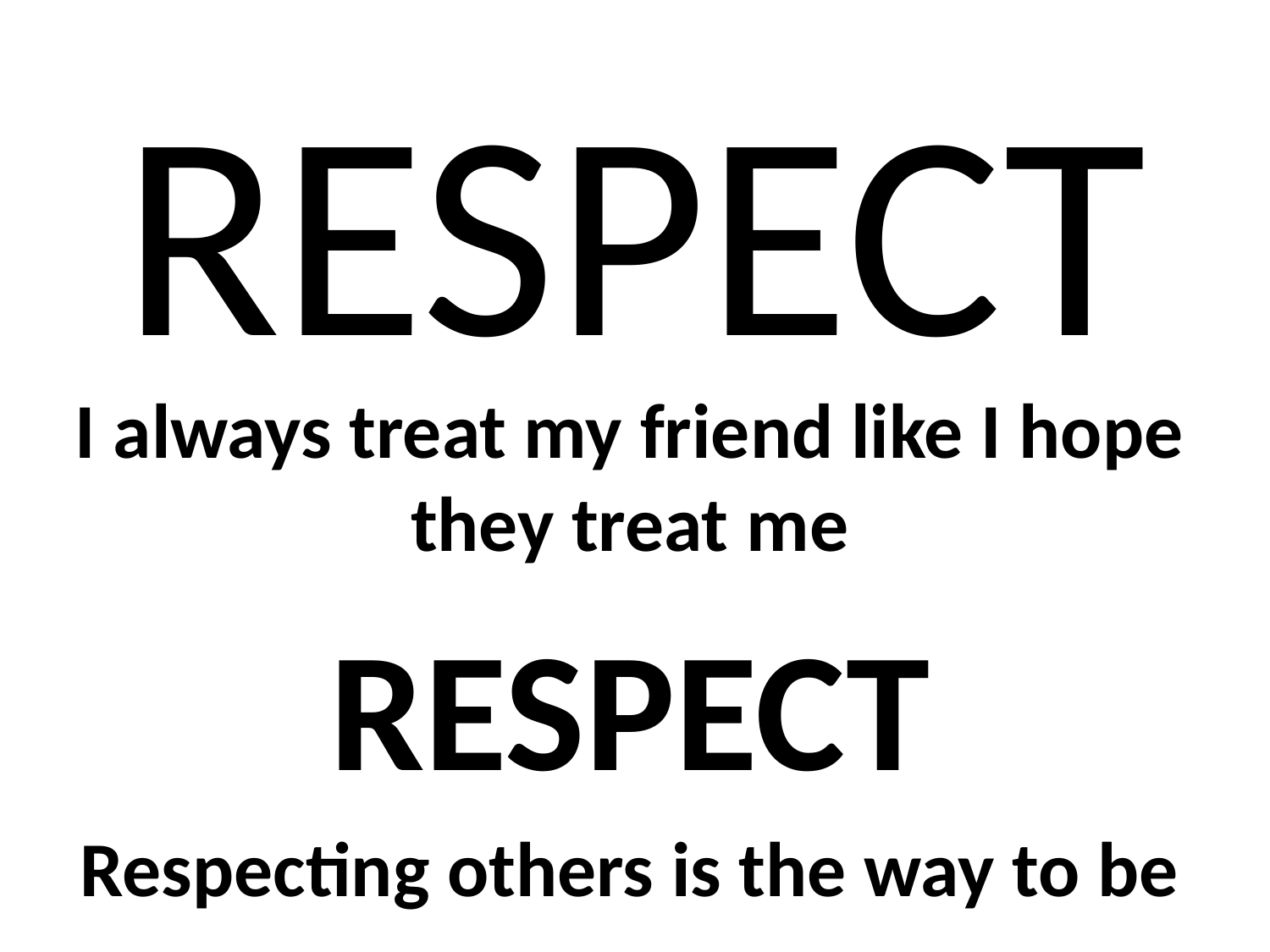

# RESPECT
I always treat my friend like I hope they treat me
RESPECT
Respecting others is the way to be